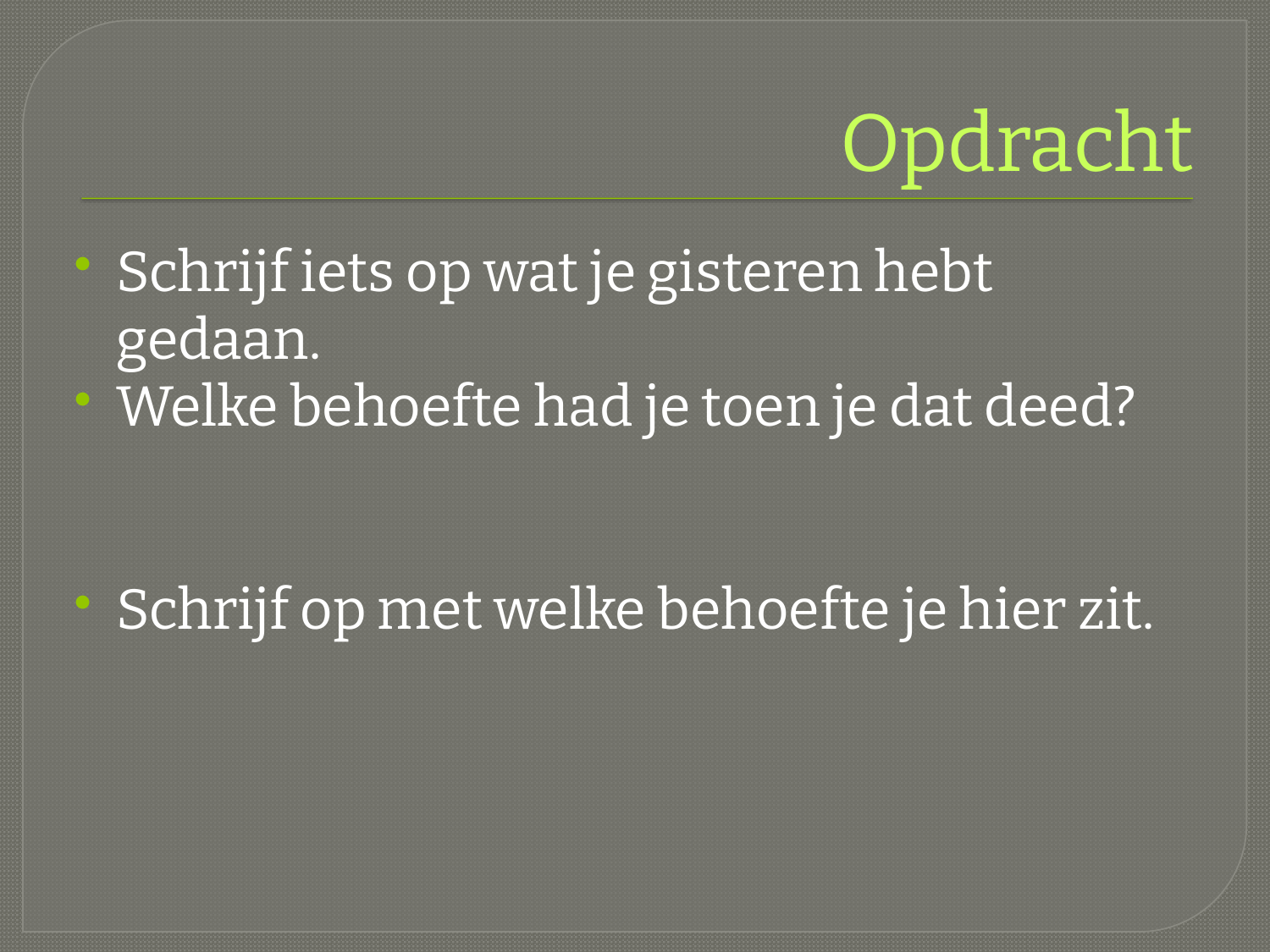

# Opdracht
Schrijf iets op wat je gisteren hebt gedaan.
Welke behoefte had je toen je dat deed?

Schrijf op met welke behoefte je hier zit.